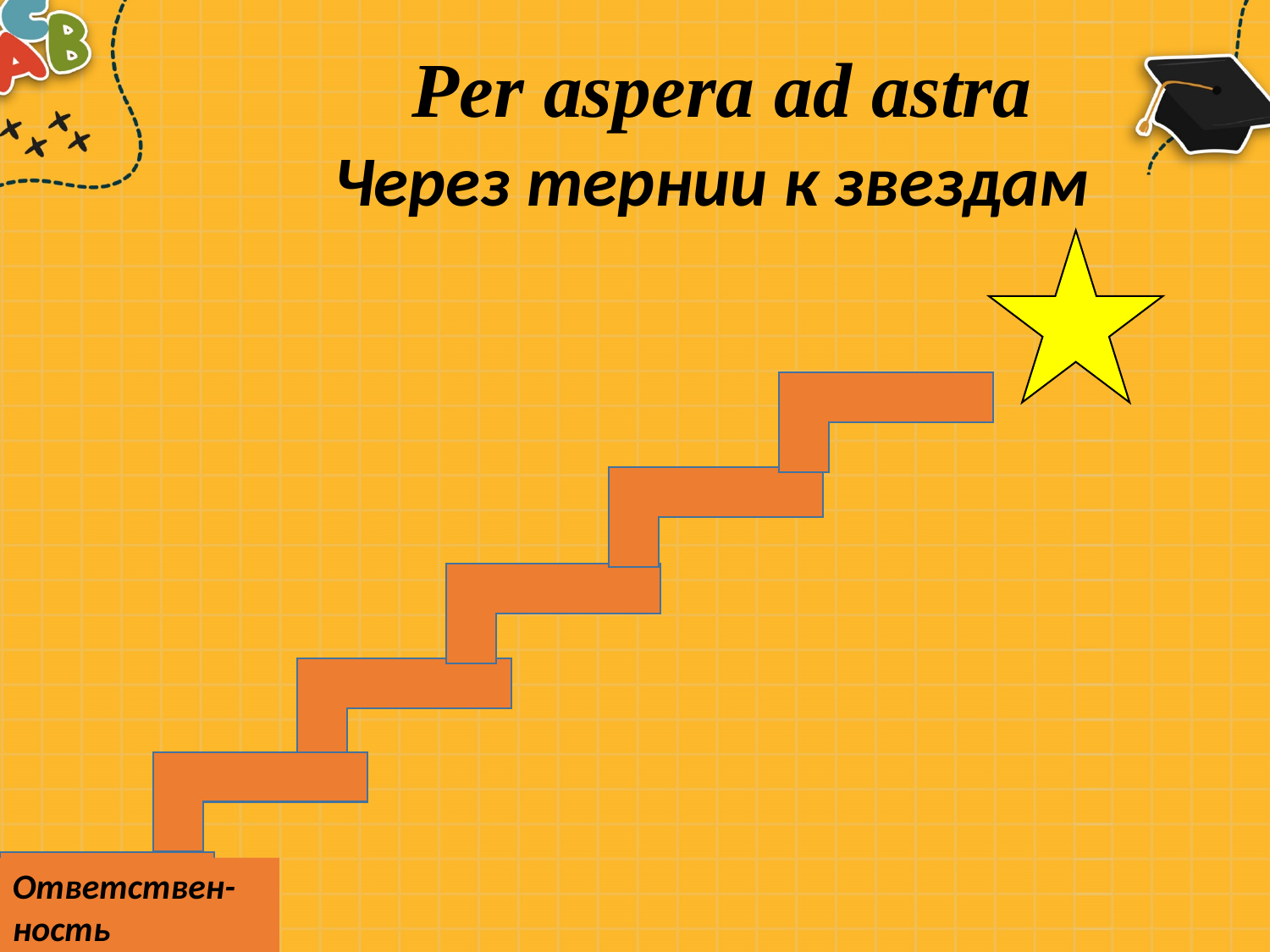

# Per aspera ad astra
Через тернии к звездам

Ответствен-ность